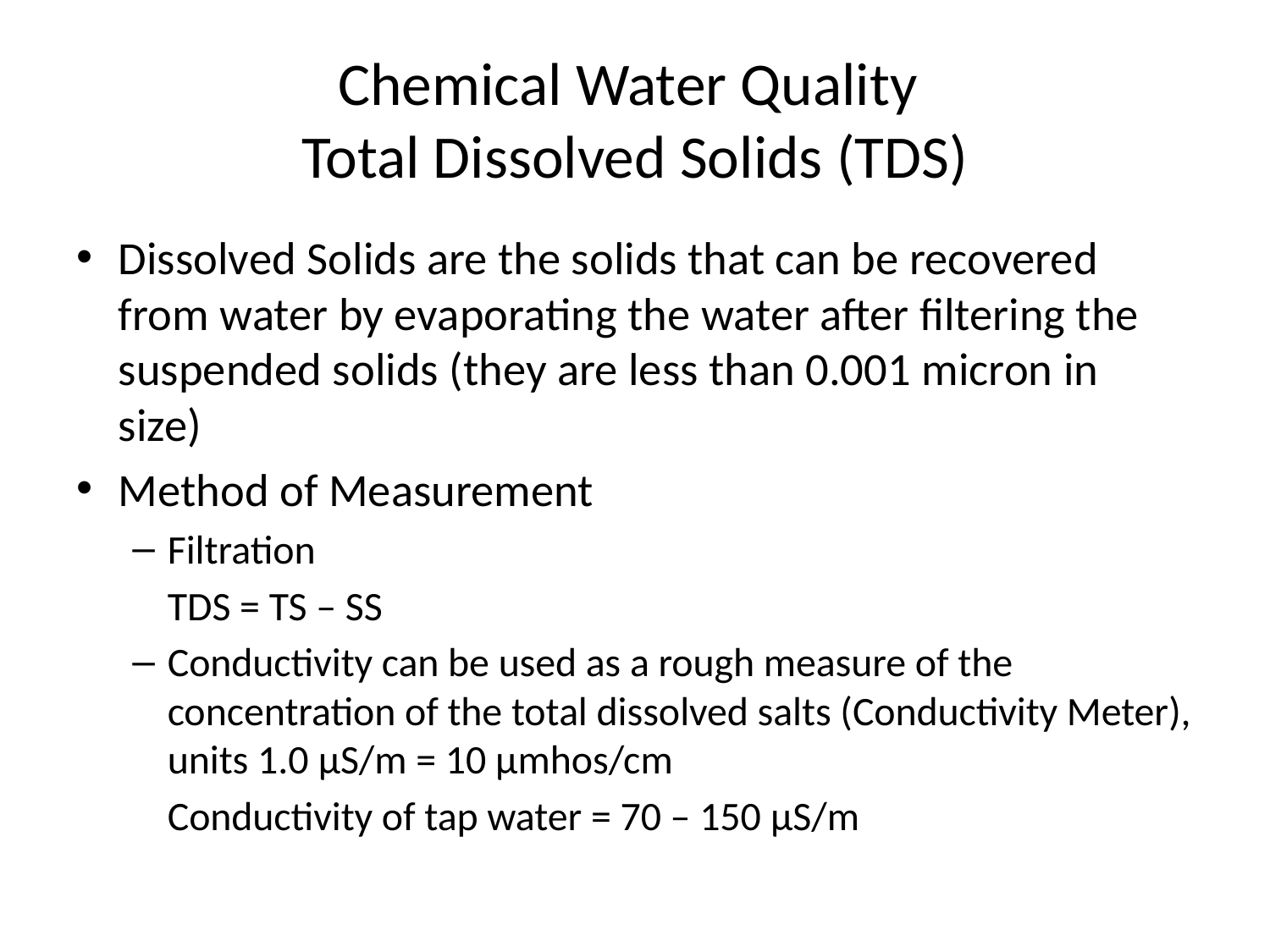

# Chemical Water Quality Total Dissolved Solids (TDS)
Dissolved Solids are the solids that can be recovered from water by evaporating the water after filtering the suspended solids (they are less than 0.001 micron in size)
Method of Measurement
Filtration
				TDS = TS – SS
Conductivity can be used as a rough measure of the concentration of the total dissolved salts (Conductivity Meter), units 1.0 μS/m = 10 μmhos/cm
	Conductivity of tap water = 70 – 150 μS/m